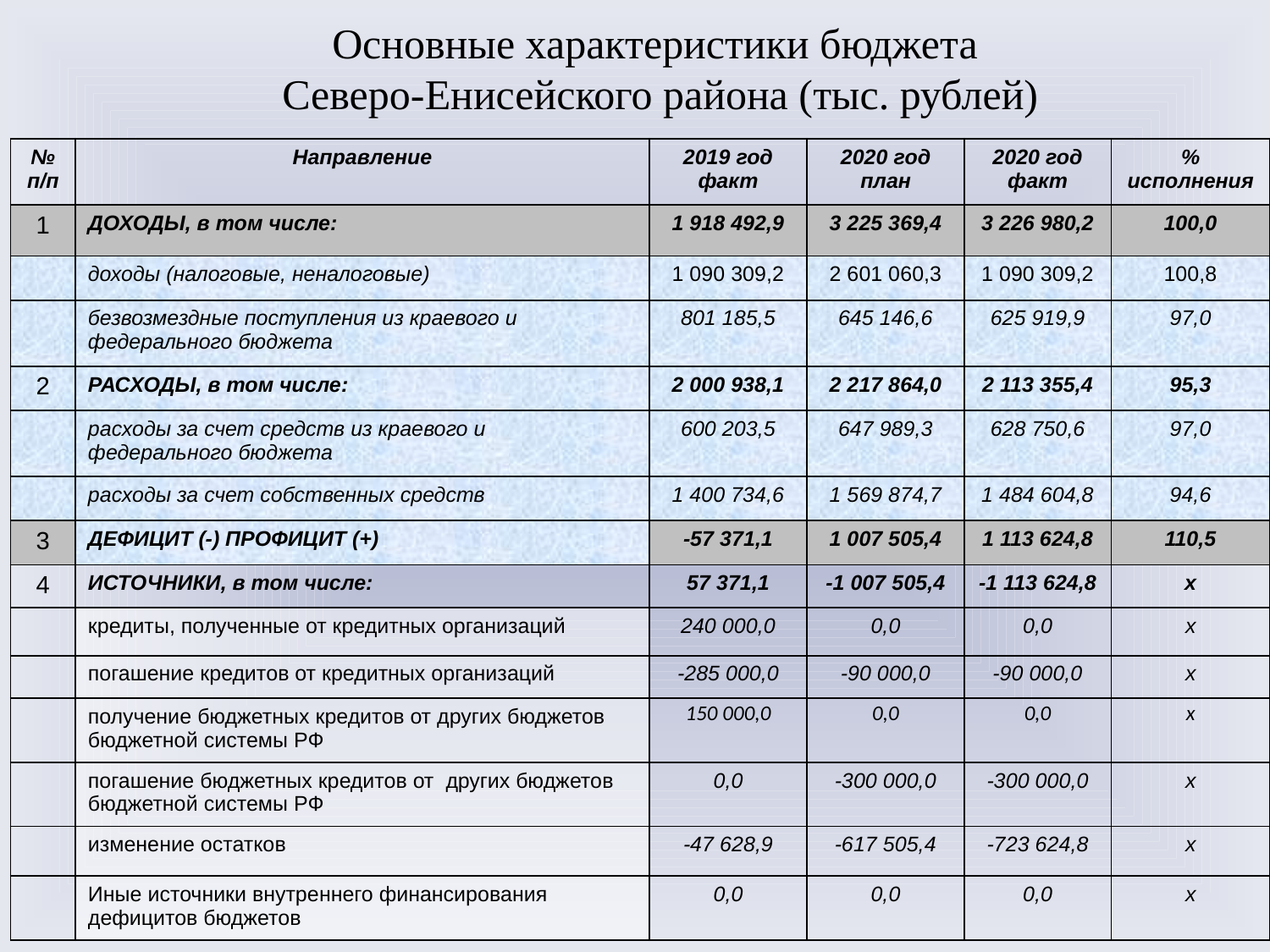

Основные характеристики бюджета
Северо-Енисейского района (тыс. рублей)
| № п/п | Направление | 2019 год факт | 2020 год план | 2020 год факт | % исполнения |
| --- | --- | --- | --- | --- | --- |
| 1 | ДОХОДЫ, в том числе: | 1 918 492,9 | 3 225 369,4 | 3 226 980,2 | 100,0 |
|  | доходы (налоговые, неналоговые) | 1 090 309,2 | 2 601 060,3 | 1 090 309,2 | 100,8 |
|  | безвозмездные поступления из краевого и федерального бюджета | 801 185,5 | 645 146,6 | 625 919,9 | 97,0 |
| 2 | РАСХОДЫ, в том числе: | 2 000 938,1 | 2 217 864,0 | 2 113 355,4 | 95,3 |
|  | расходы за счет средств из краевого и федерального бюджета | 600 203,5 | 647 989,3 | 628 750,6 | 97,0 |
|  | расходы за счет собственных средств | 1 400 734,6 | 1 569 874,7 | 1 484 604,8 | 94,6 |
| 3 | ДЕФИЦИТ (-) ПРОФИЦИТ (+) | -57 371,1 | 1 007 505,4 | 1 113 624,8 | 110,5 |
| 4 | ИСТОЧНИКИ, в том числе: | 57 371,1 | -1 007 505,4 | -1 113 624,8 | х |
|  | кредиты, полученные от кредитных организаций | 240 000,0 | 0,0 | 0,0 | х |
|  | погашение кредитов от кредитных организаций | -285 000,0 | -90 000,0 | -90 000,0 | х |
|  | получение бюджетных кредитов от других бюджетов бюджетной системы РФ | 150 000,0 | 0,0 | 0,0 | х |
|  | погашение бюджетных кредитов от других бюджетов бюджетной системы РФ | 0,0 | -300 000,0 | -300 000,0 | х |
|  | изменение остатков | -47 628,9 | -617 505,4 | -723 624,8 | х |
|  | Иные источники внутреннего финансирования дефицитов бюджетов | 0,0 | 0,0 | 0,0 | х |